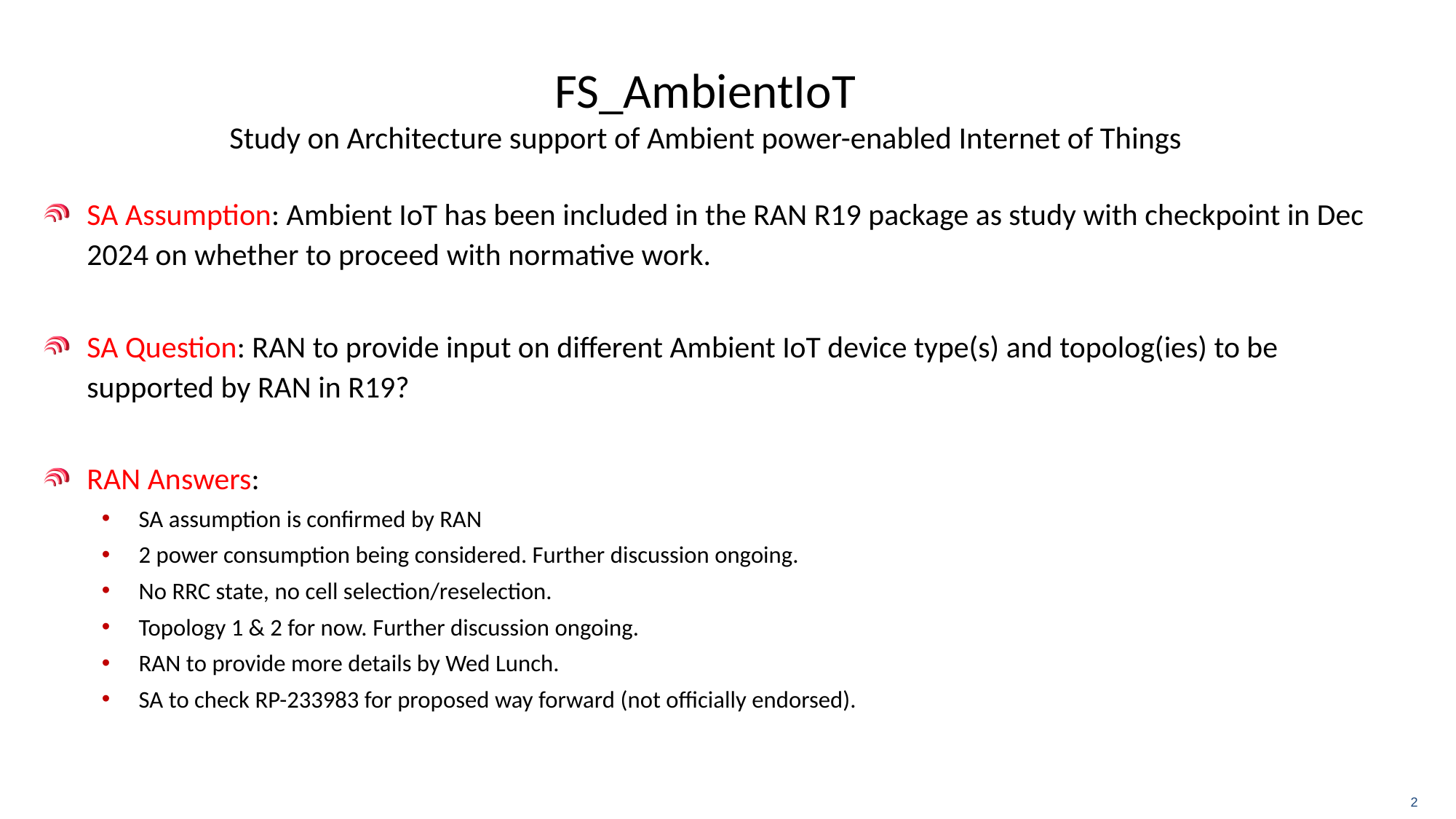

# FS_AmbientIoT Study on Architecture support of Ambient power-enabled Internet of Things
SA Assumption: Ambient IoT has been included in the RAN R19 package as study with checkpoint in Dec 2024 on whether to proceed with normative work.

SA Question: RAN to provide input on different Ambient IoT device type(s) and topolog(ies) to be supported by RAN in R19?

RAN Answers:
SA assumption is confirmed by RAN
2 power consumption being considered. Further discussion ongoing.
No RRC state, no cell selection/reselection.
Topology 1 & 2 for now. Further discussion ongoing.
RAN to provide more details by Wed Lunch.
SA to check RP-233983 for proposed way forward (not officially endorsed).